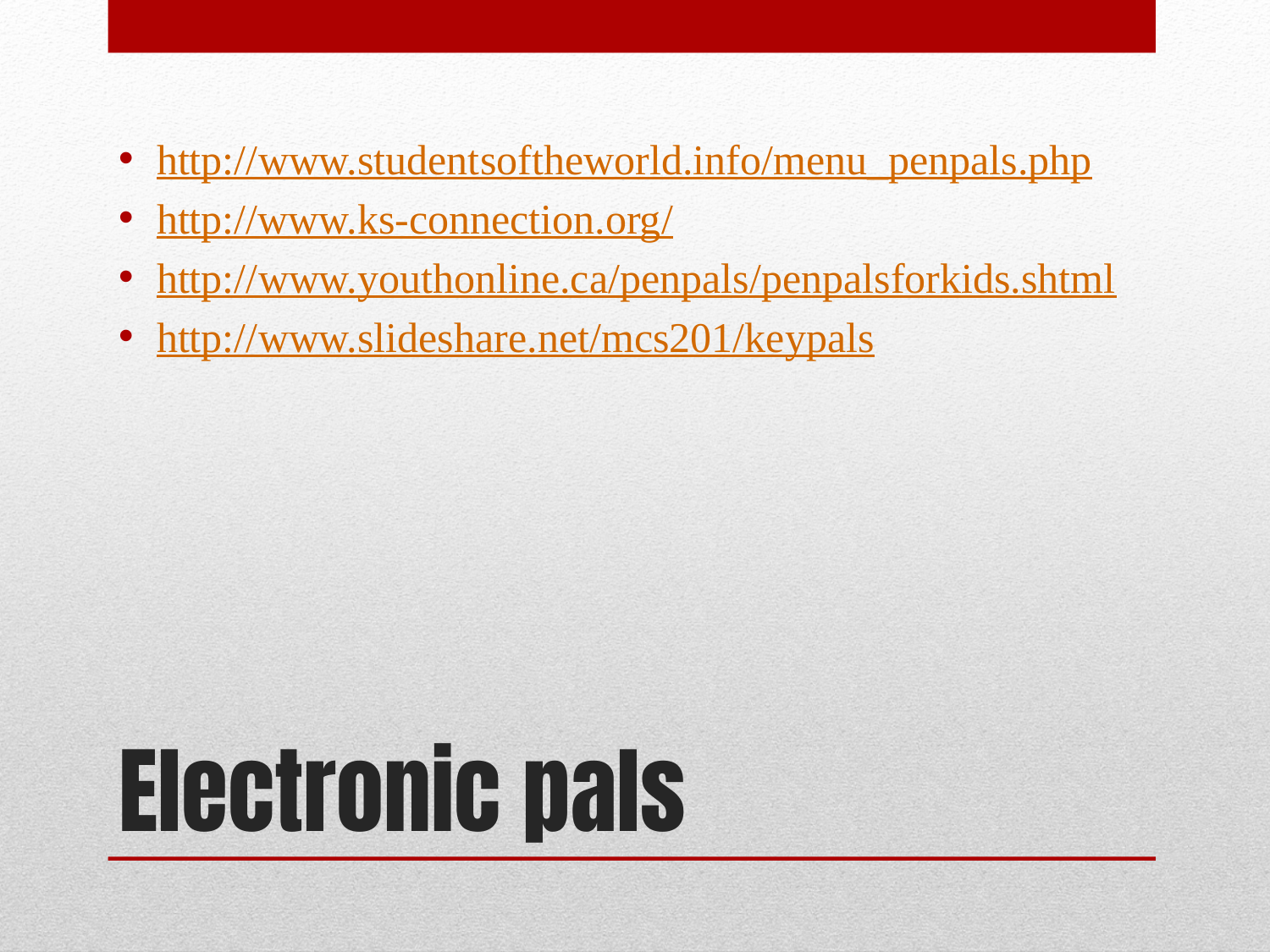

http://www.studentsoftheworld.info/menu_penpals.php
http://www.ks-connection.org/
http://www.youthonline.ca/penpals/penpalsforkids.shtml
http://www.slideshare.net/mcs201/keypals

# Electronic pals